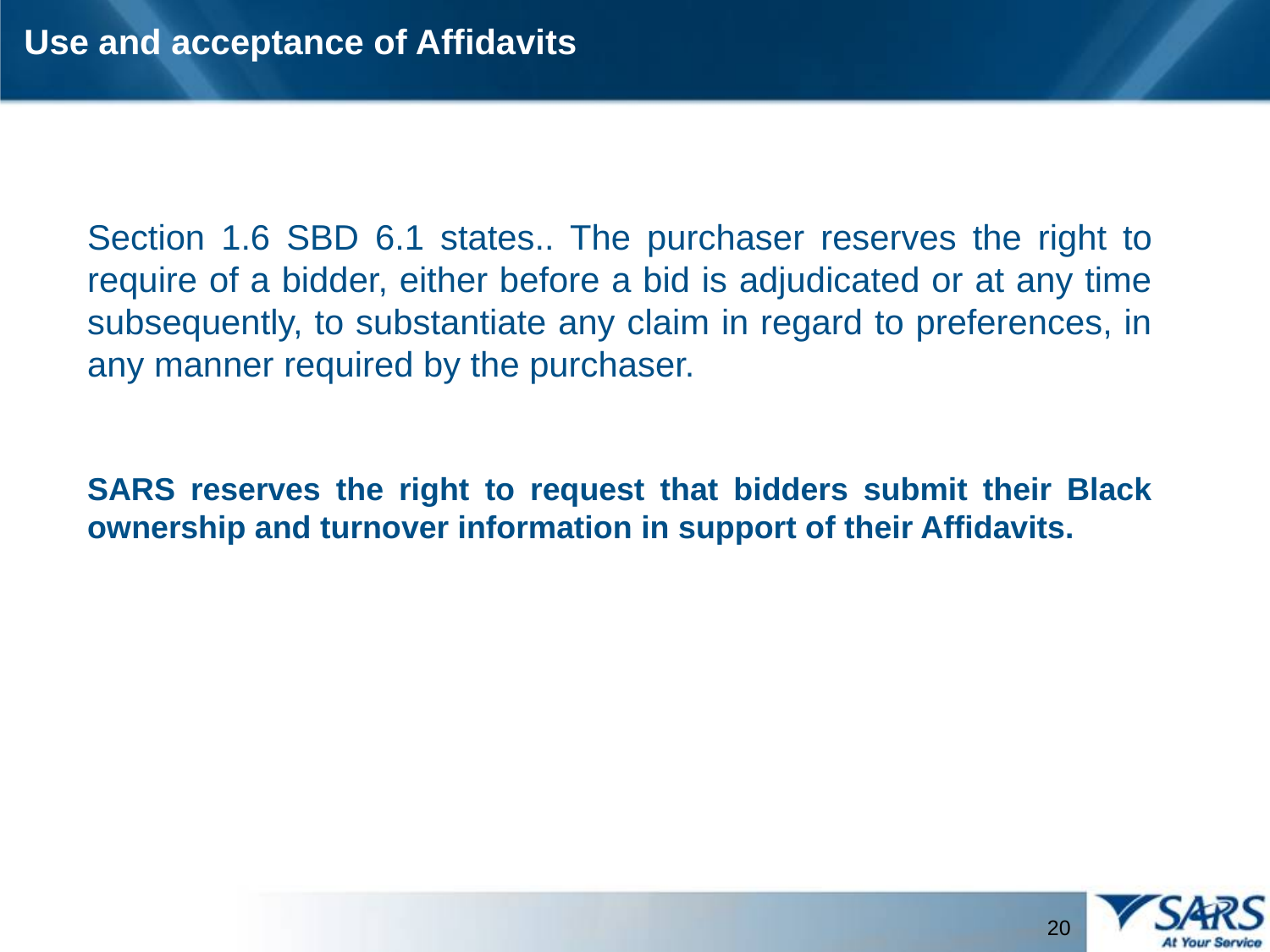

# Use and acceptance of Affidavits

Section 1.6 SBD 6.1 states.. The purchaser reserves the right to require of a bidder, either before a bid is adjudicated or at any time subsequently, to substantiate any claim in regard to preferences, in any manner required by the purchaser.

SARS reserves the right to request that bidders submit their Black ownership and turnover information in support of their Affidavits.

20